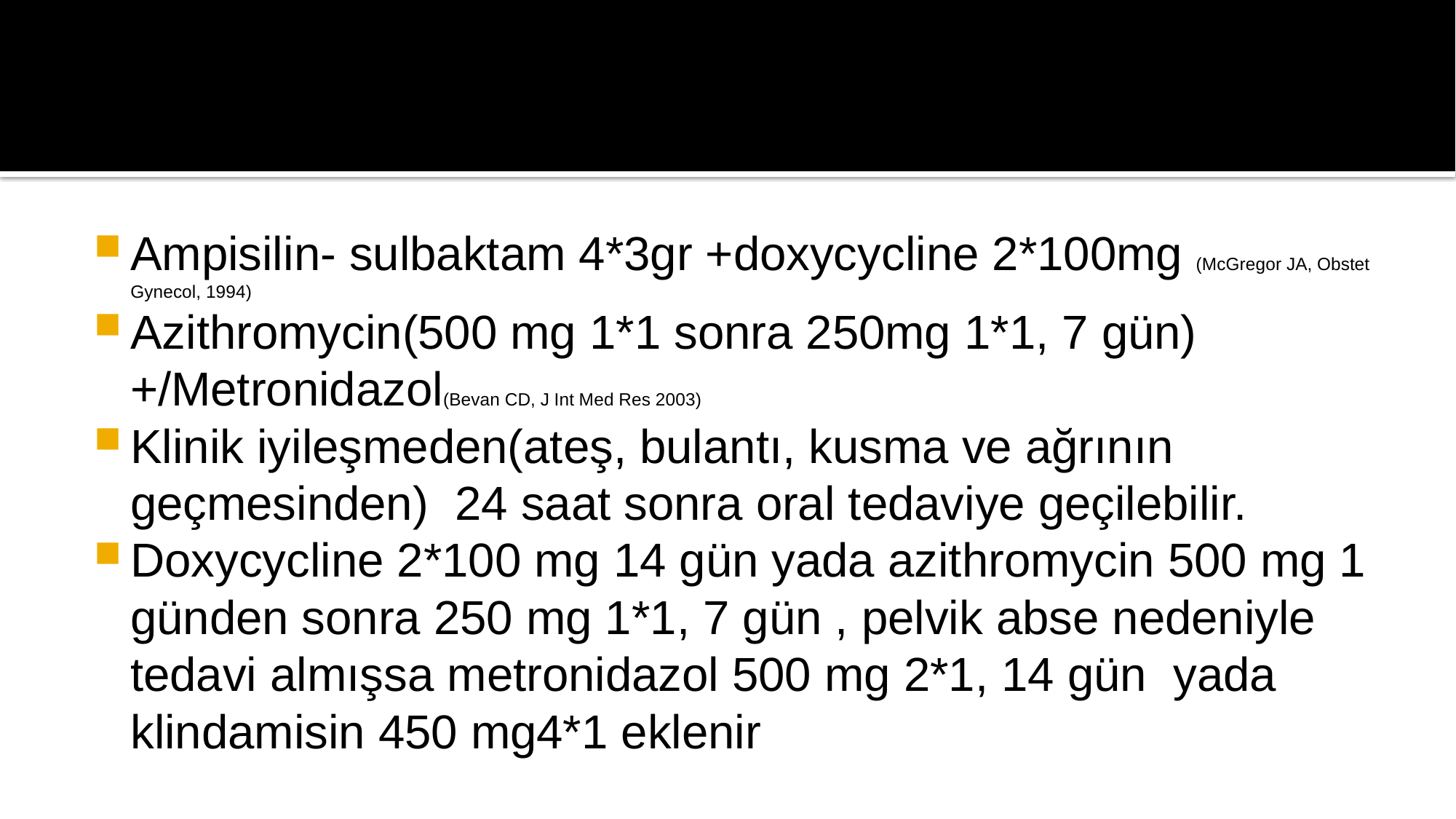

Ampisilin- sulbaktam 4*3gr +doxycycline 2*100mg (McGregor JA, Obstet Gynecol, 1994)
Azithromycin(500 mg 1*1 sonra 250mg 1*1, 7 gün) +/Metronidazol(Bevan CD, J Int Med Res 2003)
Klinik iyileşmeden(ateş, bulantı, kusma ve ağrının geçmesinden)  24 saat sonra oral tedaviye geçilebilir.
Doxycycline 2*100 mg 14 gün yada azithromycin 500 mg 1 günden sonra 250 mg 1*1, 7 gün , pelvik abse nedeniyle tedavi almışsa metronidazol 500 mg 2*1, 14 gün  yada klindamisin 450 mg4*1 eklenir